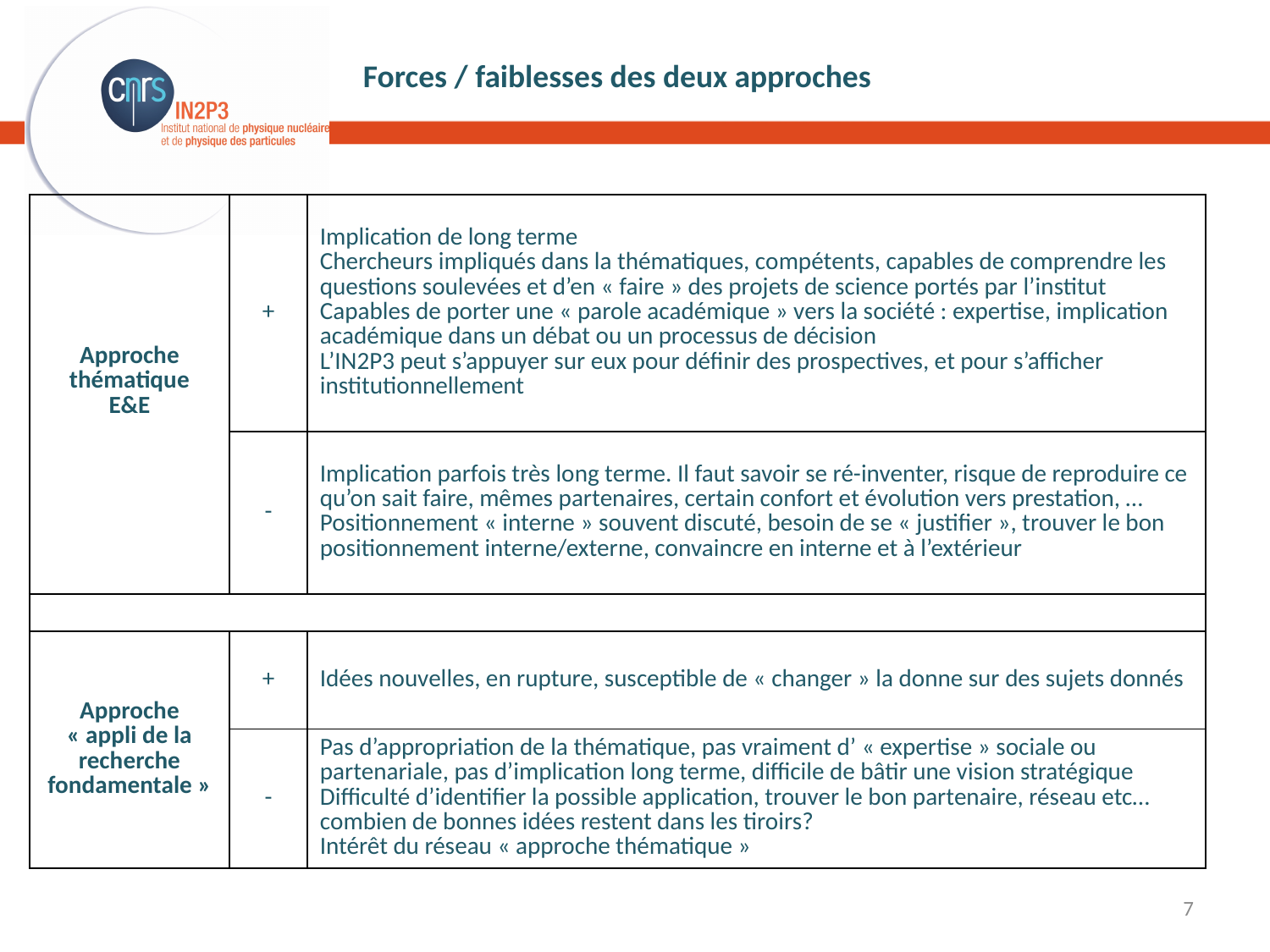

Forces / faiblesses des deux approches
| Approche thématique E&E | + | Implication de long terme Chercheurs impliqués dans la thématiques, compétents, capables de comprendre les questions soulevées et d’en « faire » des projets de science portés par l’institut Capables de porter une « parole académique » vers la société : expertise, implication académique dans un débat ou un processus de décision L’IN2P3 peut s’appuyer sur eux pour définir des prospectives, et pour s’afficher institutionnellement |
| --- | --- | --- |
|  | - | Implication parfois très long terme. Il faut savoir se ré-inventer, risque de reproduire ce qu’on sait faire, mêmes partenaires, certain confort et évolution vers prestation, … Positionnement « interne » souvent discuté, besoin de se « justifier », trouver le bon positionnement interne/externe, convaincre en interne et à l’extérieur |
|  |  |  |
| Approche « appli de la recherche fondamentale » | + | Idées nouvelles, en rupture, susceptible de « changer » la donne sur des sujets donnés |
|  | - | Pas d’appropriation de la thématique, pas vraiment d’ « expertise » sociale ou partenariale, pas d’implication long terme, difficile de bâtir une vision stratégique Difficulté d’identifier la possible application, trouver le bon partenaire, réseau etc… combien de bonnes idées restent dans les tiroirs? Intérêt du réseau « approche thématique » |
7